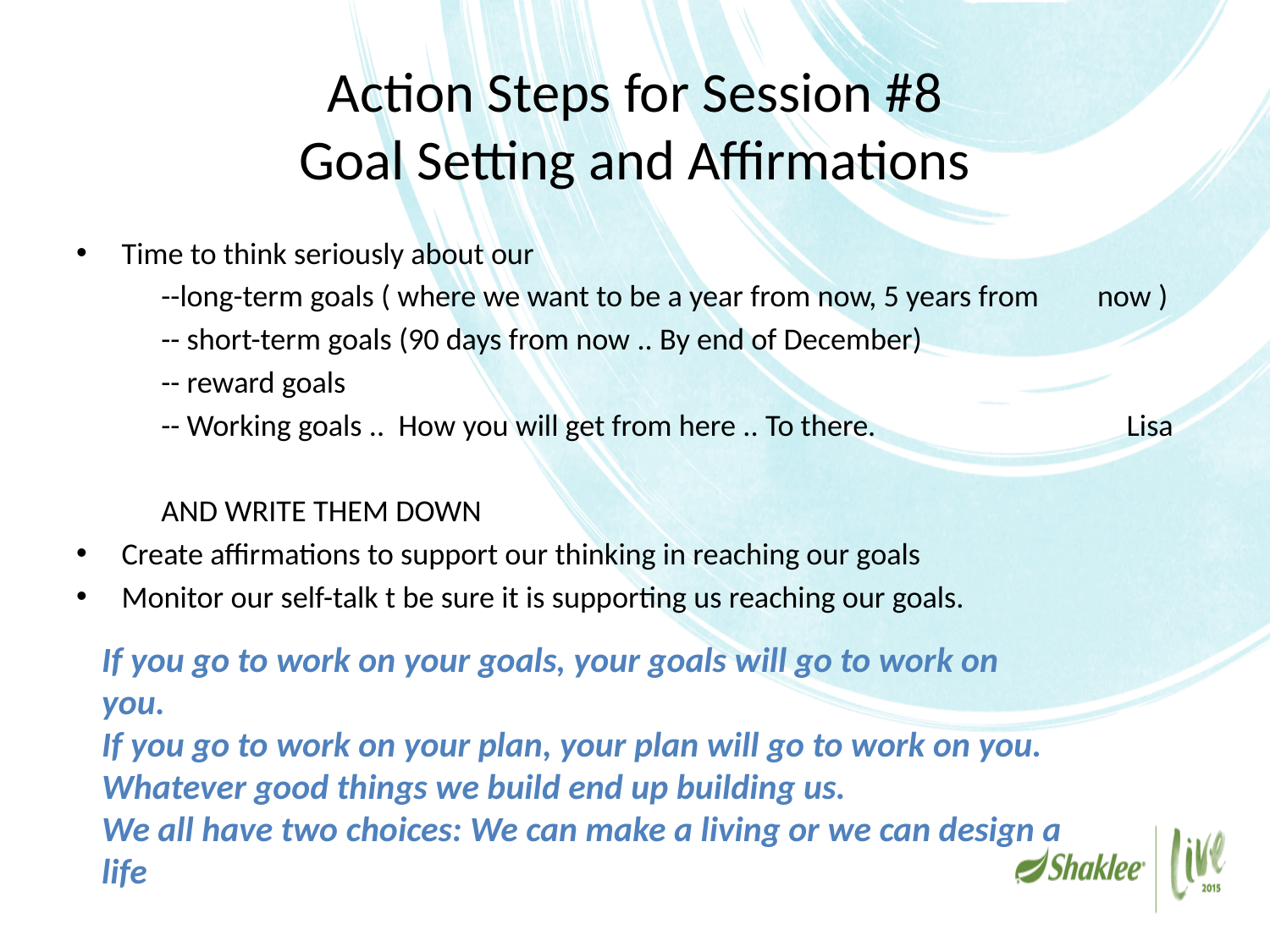

# Action Steps for Session #8 Goal Setting and Affirmations
Time to think seriously about our
	--long-term goals ( where we want to be a year from now, 5 years from 						now )
	-- short-term goals (90 days from now .. By end of December)
	-- reward goals
	-- Working goals ..  How you will get from here .. To there.                                    Lisa

			AND WRITE THEM DOWN
Create affirmations to support our thinking in reaching our goals
Monitor our self-talk t be sure it is supporting us reaching our goals.

If you go to work on your goals, your goals will go to work on you.
If you go to work on your plan, your plan will go to work on you.
Whatever good things we build end up building us.
We all have two choices: We can make a living or we can design a life